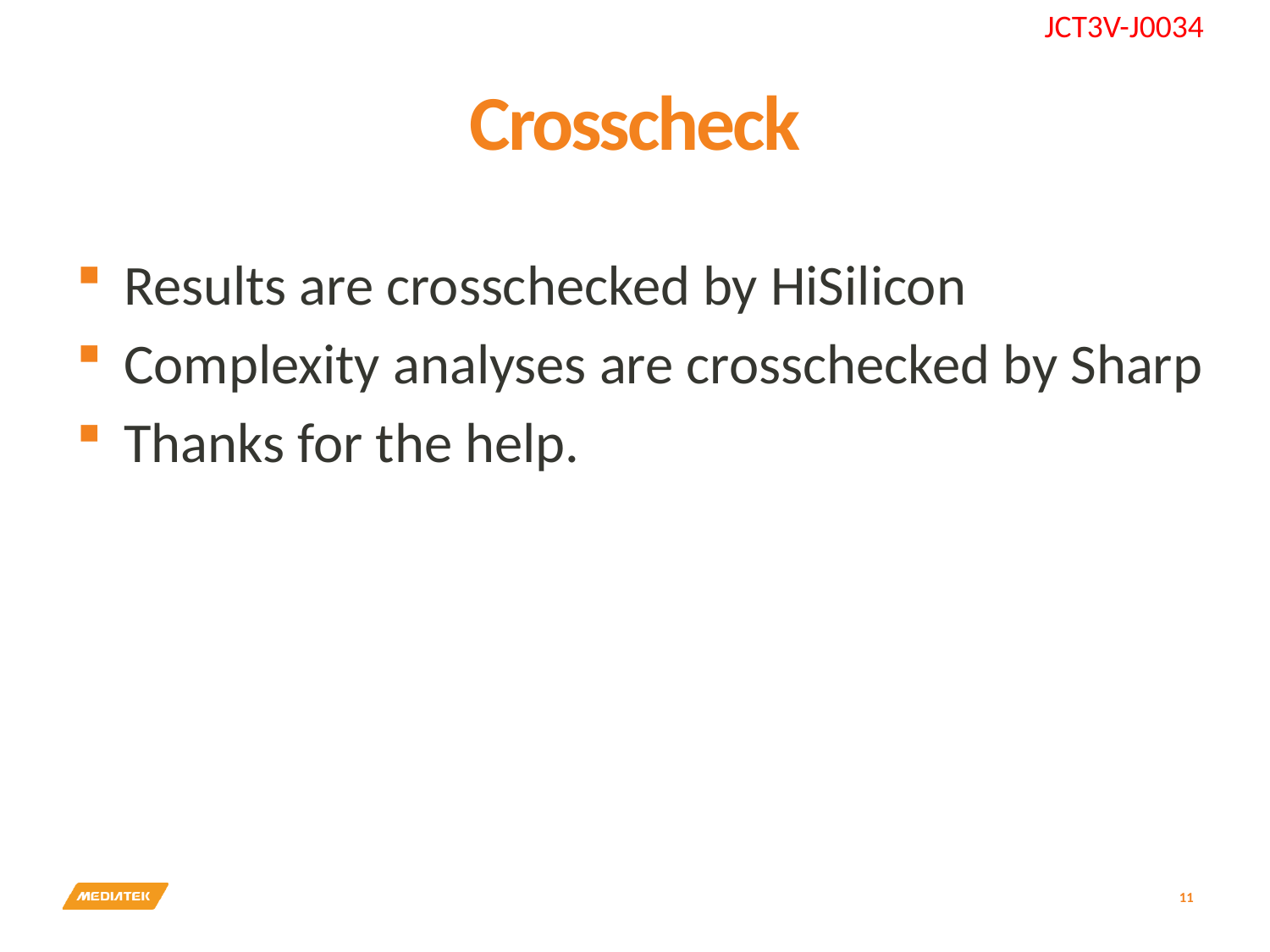

# Crosscheck
Results are crosschecked by HiSilicon
Complexity analyses are crosschecked by Sharp
Thanks for the help.
11